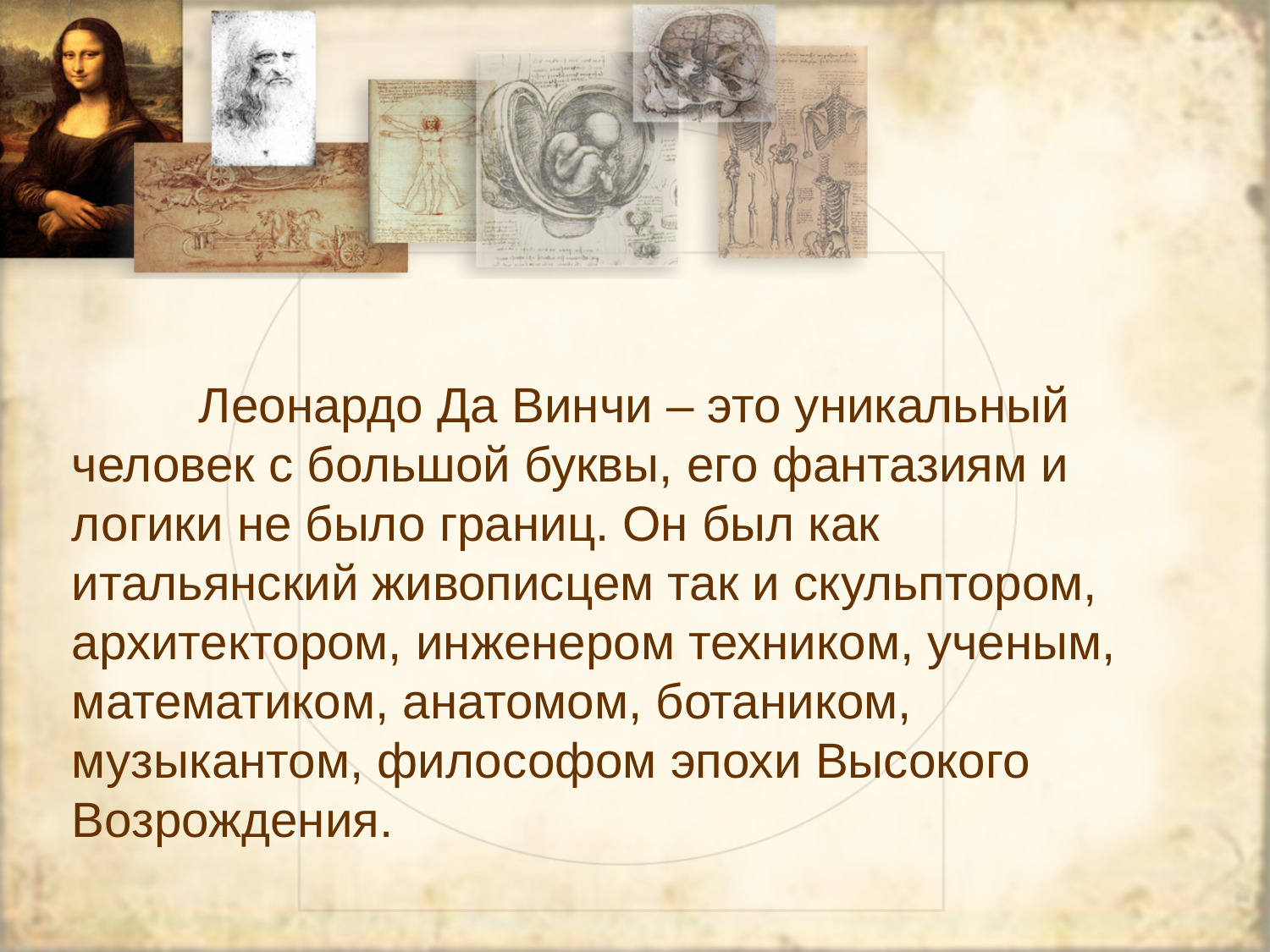

Леонардо Да Винчи – это уникальный человек с большой буквы, его фантазиям и логики не было границ. Он был как итальянский живописцем так и скульптором, архитектором, инженером техником, ученым, математиком, анатомом, ботаником, музыкантом, философом эпохи Высокого Возрождения.